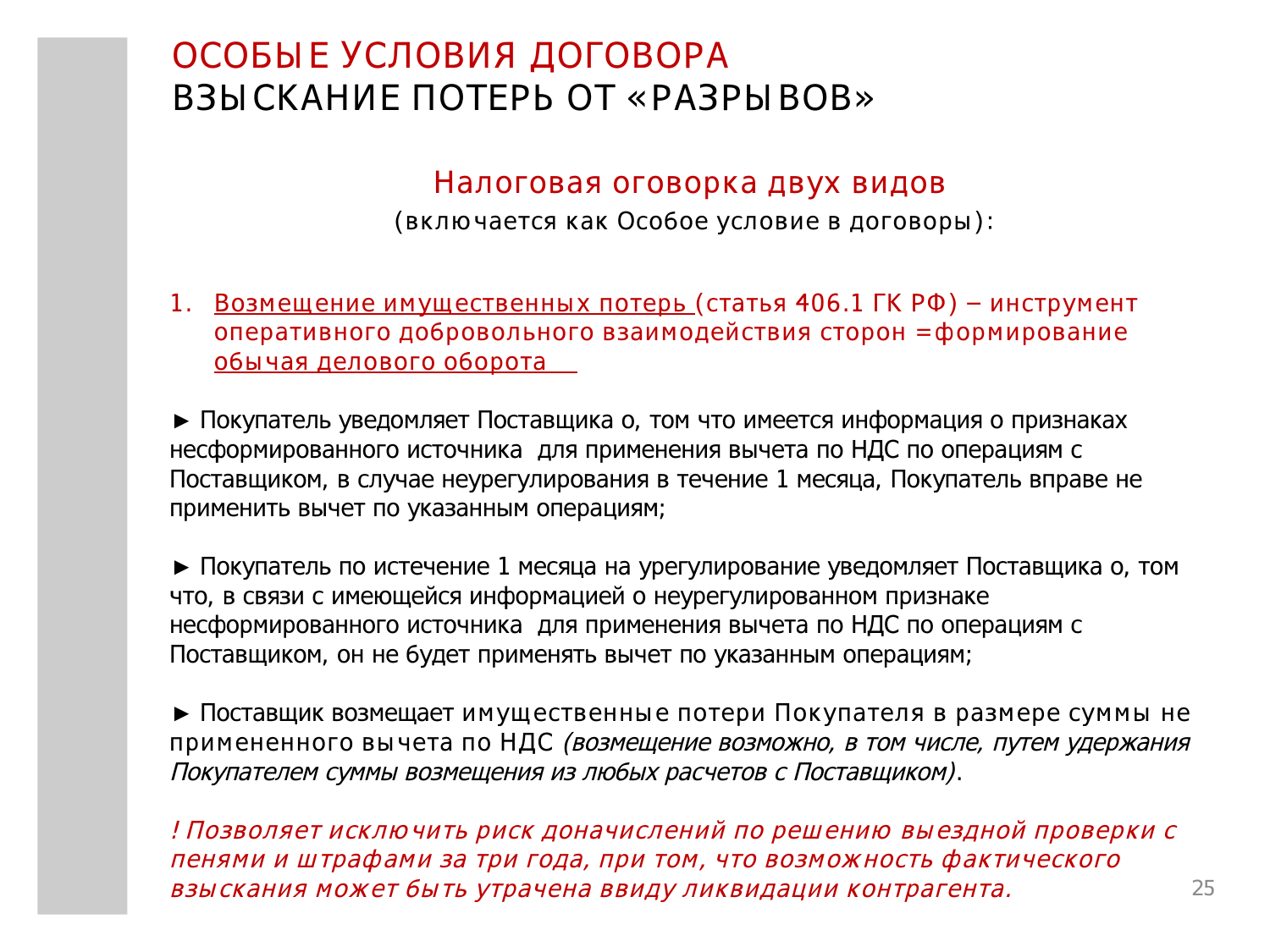

# ОСОБЫЕ УСЛОВИЯ ДОГОВОРА ВЗЫСКАНИЕ ПОТЕРЬ ОТ «РАЗРЫВОВ»
Налоговая оговорка двух видов
 (включается как Особое условие в договоры):

Возмещение имущественных потерь (статья 406.1 ГК РФ) – инструмент оперативного добровольного взаимодействия сторон =формирование обычая делового оборота

► Покупатель уведомляет Поставщика о, том что имеется информация о признаках несформированного источника  для применения вычета по НДС по операциям с Поставщиком, в случае неурегулирования в течение 1 месяца, Покупатель вправе не применить вычет по указанным операциям;

► Покупатель по истечение 1 месяца на урегулирование уведомляет Поставщика о, том что, в связи с имеющейся информацией о неурегулированном признаке несформированного источника  для применения вычета по НДС по операциям с Поставщиком, он не будет применять вычет по указанным операциям;

► Поставщик возмещает имущественные потери Покупателя в размере суммы не примененного вычета по НДС (возмещение возможно, в том числе, путем удержания Покупателем суммы возмещения из любых расчетов с Поставщиком).

! Позволяет исключить риск доначислений по решению выездной проверки с пенями и штрафами за три года, при том, что возможность фактического взыскания может быть утрачена ввиду ликвидации контрагента.

25